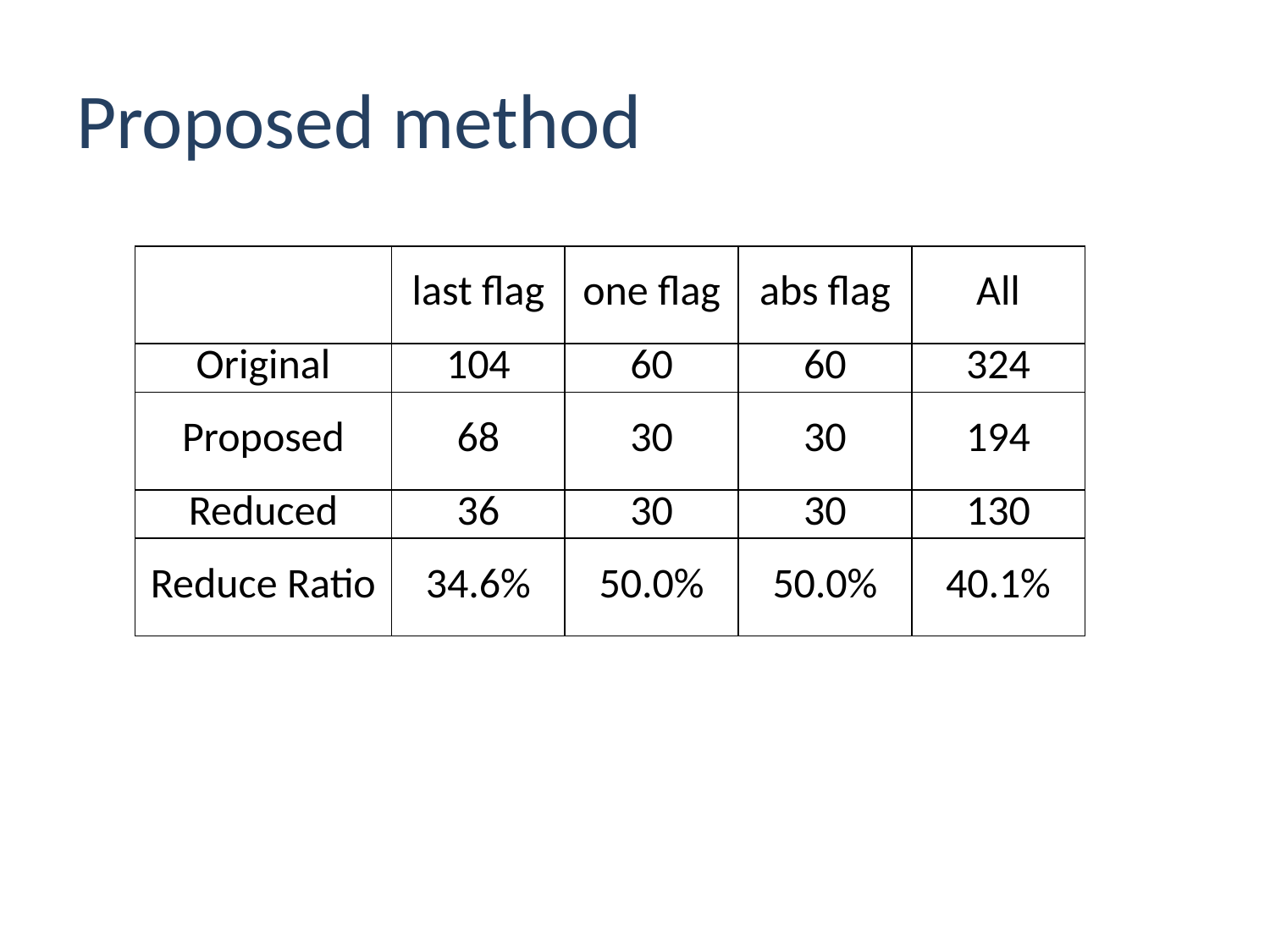

# Proposed method
|  | last flag | one flag | abs flag | All |
| --- | --- | --- | --- | --- |
| Original | 104 | 60 | 60 | 324 |
| Proposed | 68 | 30 | 30 | 194 |
| Reduced | 36 | 30 | 30 | 130 |
| Reduce Ratio | 34.6% | 50.0% | 50.0% | 40.1% |